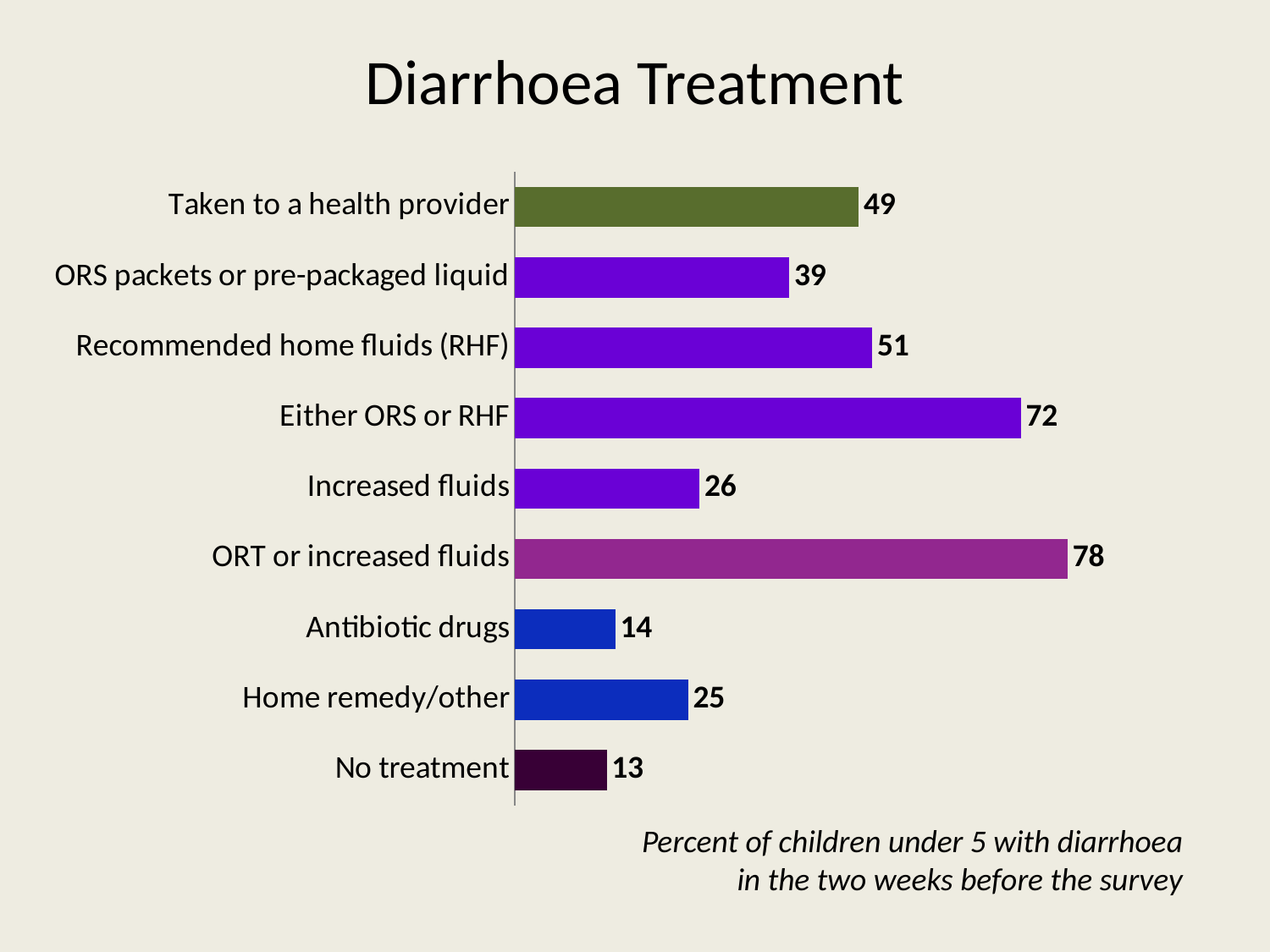

# Diarrhoea Treatment

### Chart

| Category | Series 1 |
|---|---|
| No treatment | 13.0 |
| Home remedy/other | 24.5 |
| Antibiotic drugs | 14.2 |
| ORT or increased fluids | 78.1 |
| Increased fluids | 26.1 |
| Either ORS or RHF | 71.5 |
| Recommended home fluids (RHF) | 50.5 |
| ORS packets or pre-packaged liquid | 38.800000000000004 |
| Taken to a health provider | 48.6 |
Percent of children under 5 with diarrhoea in the two weeks before the survey